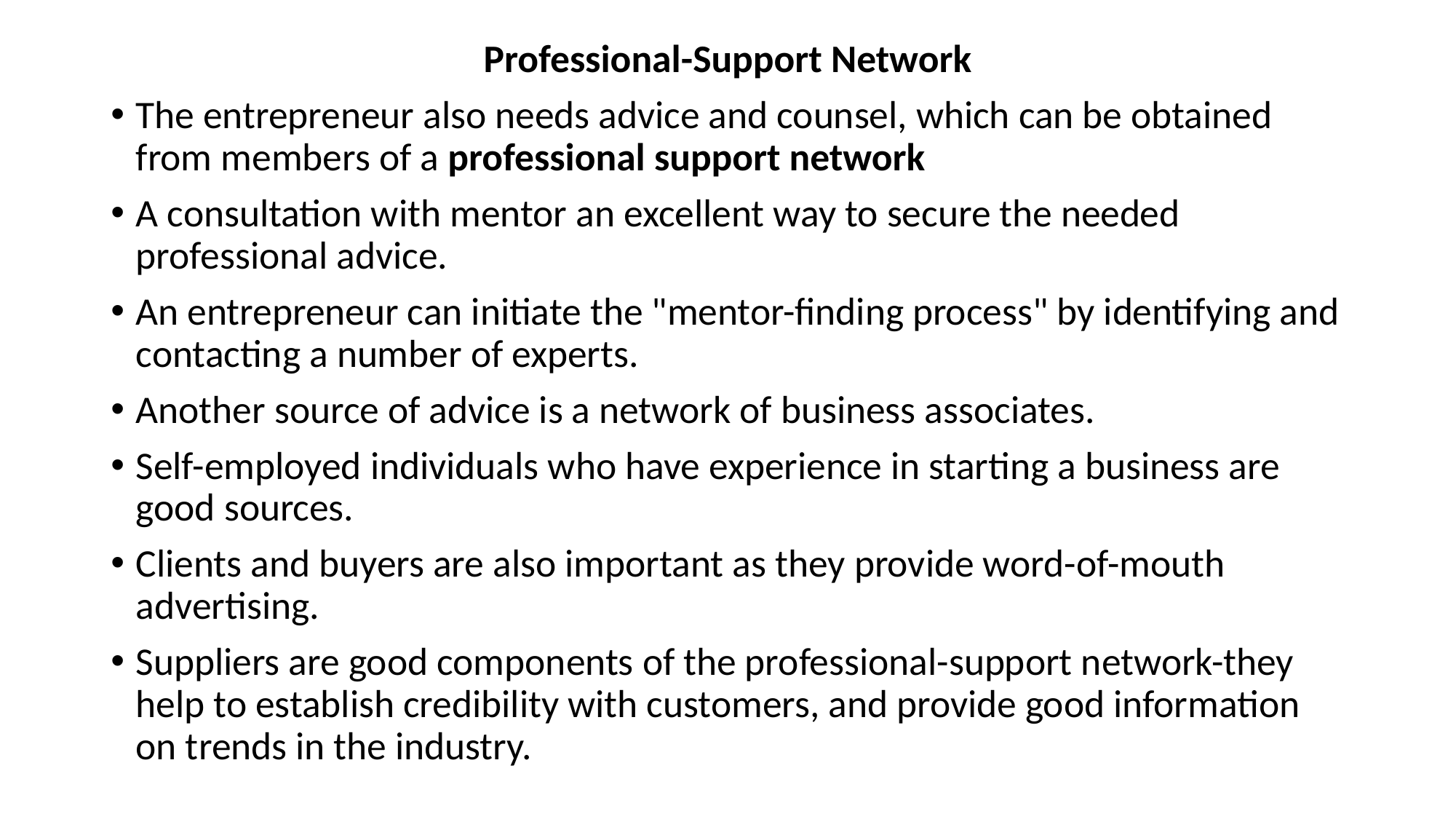

Professional-Support Network
The entrepreneur also needs advice and counsel, which can be obtained from members of a professional support network
A consultation with mentor an excellent way to secure the needed professional advice.
An entrepreneur can initiate the "mentor-finding process" by identifying and contacting a number of experts.
Another source of advice is a network of business associates.
Self-employed individuals who have experience in starting a business are good sources.
Clients and buyers are also important as they provide word-of-mouth advertising.
Suppliers are good components of the professional-support network-they help to establish credibility with customers, and provide good information on trends in the industry.